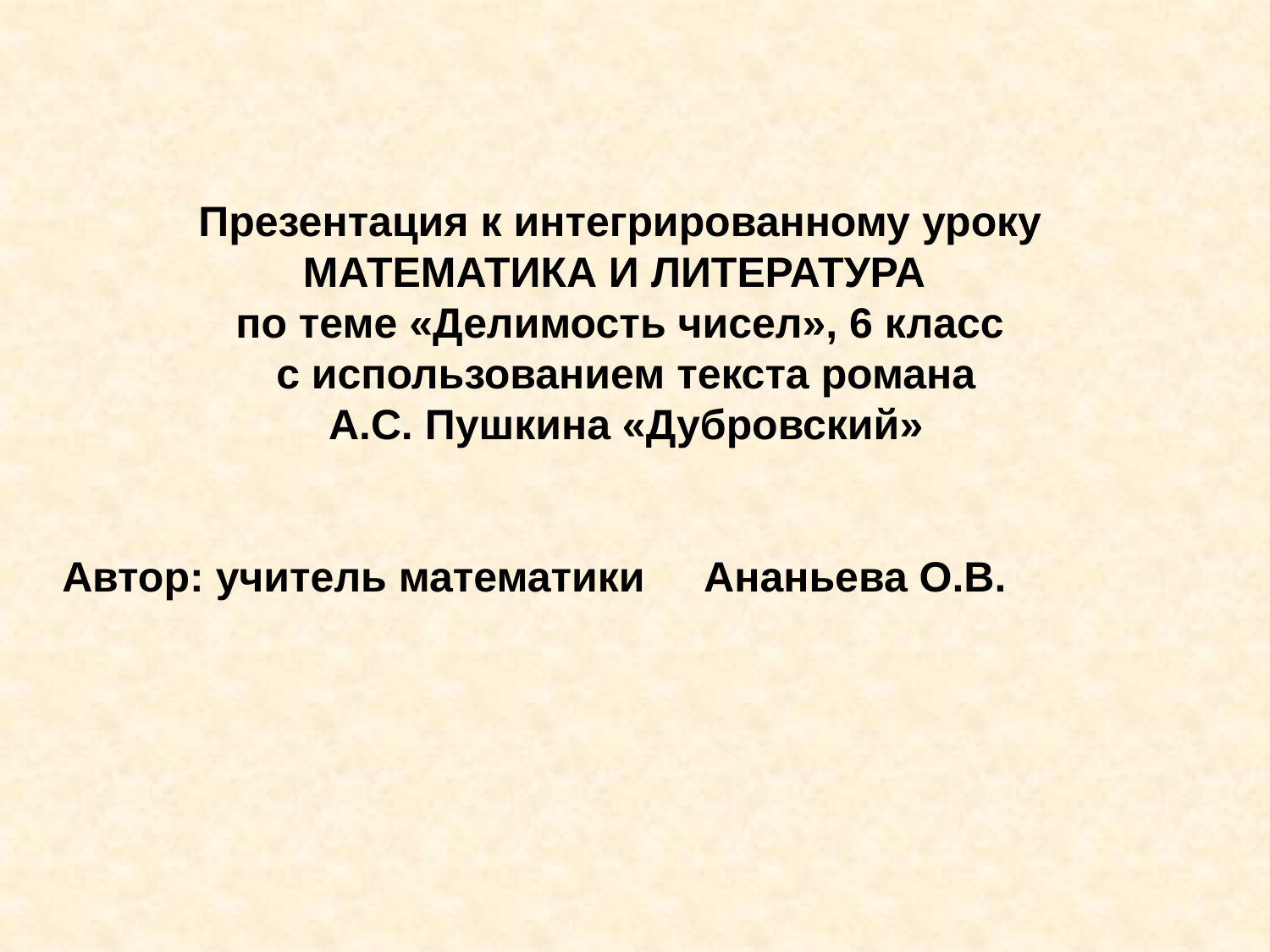

Презентация к интегрированному уроку математика и литература
по теме «Делимость чисел», 6 класс
 с использованием текста романа
 А.С. Пушкина «Дубровский»

Автор: учитель математики     Ананьева О.В.